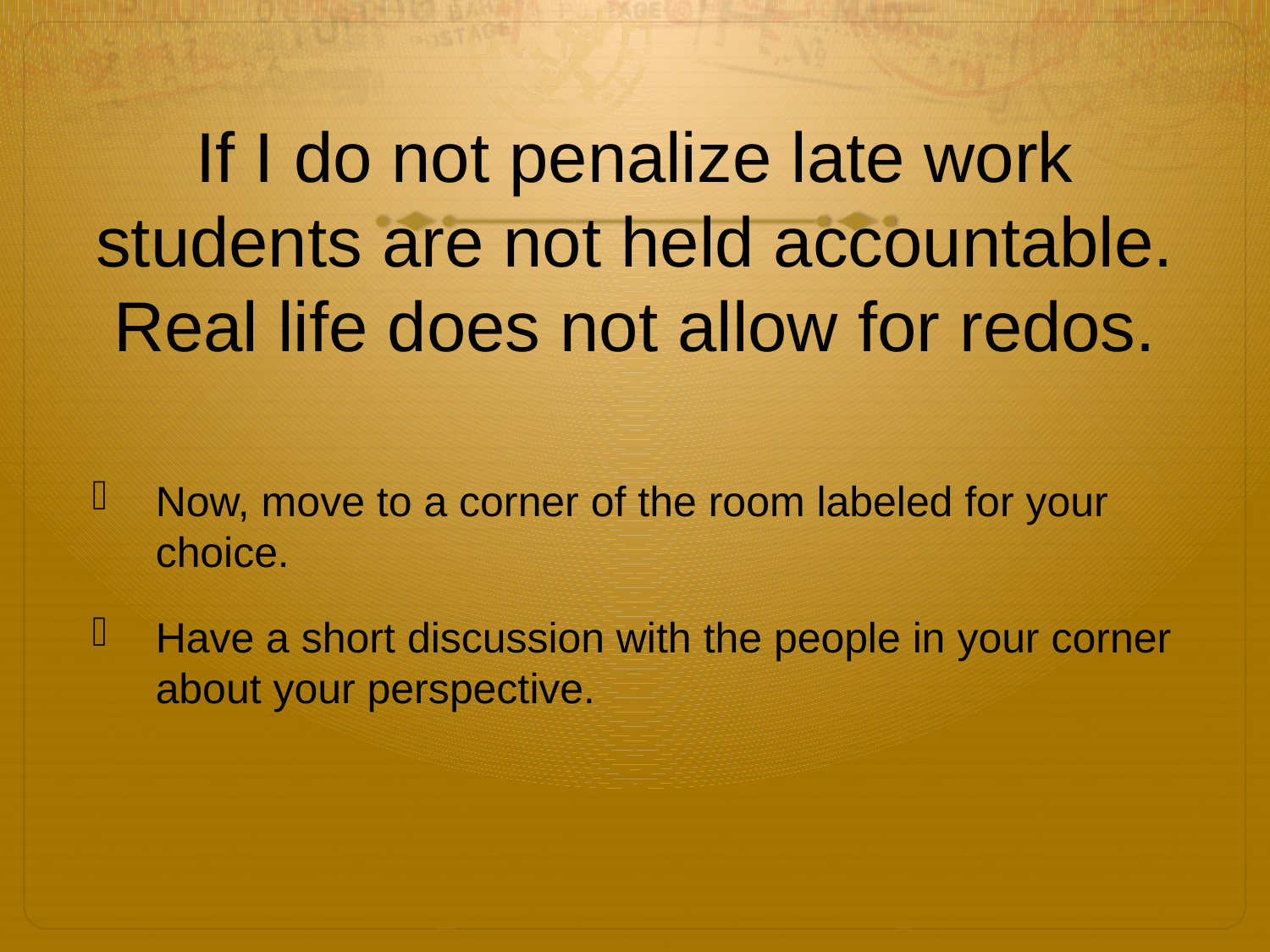

# If I do not penalize late work students are not held accountable. Real life does not allow for redos.
Now, move to a corner of the room labeled for your choice.
Have a short discussion with the people in your corner about your perspective.